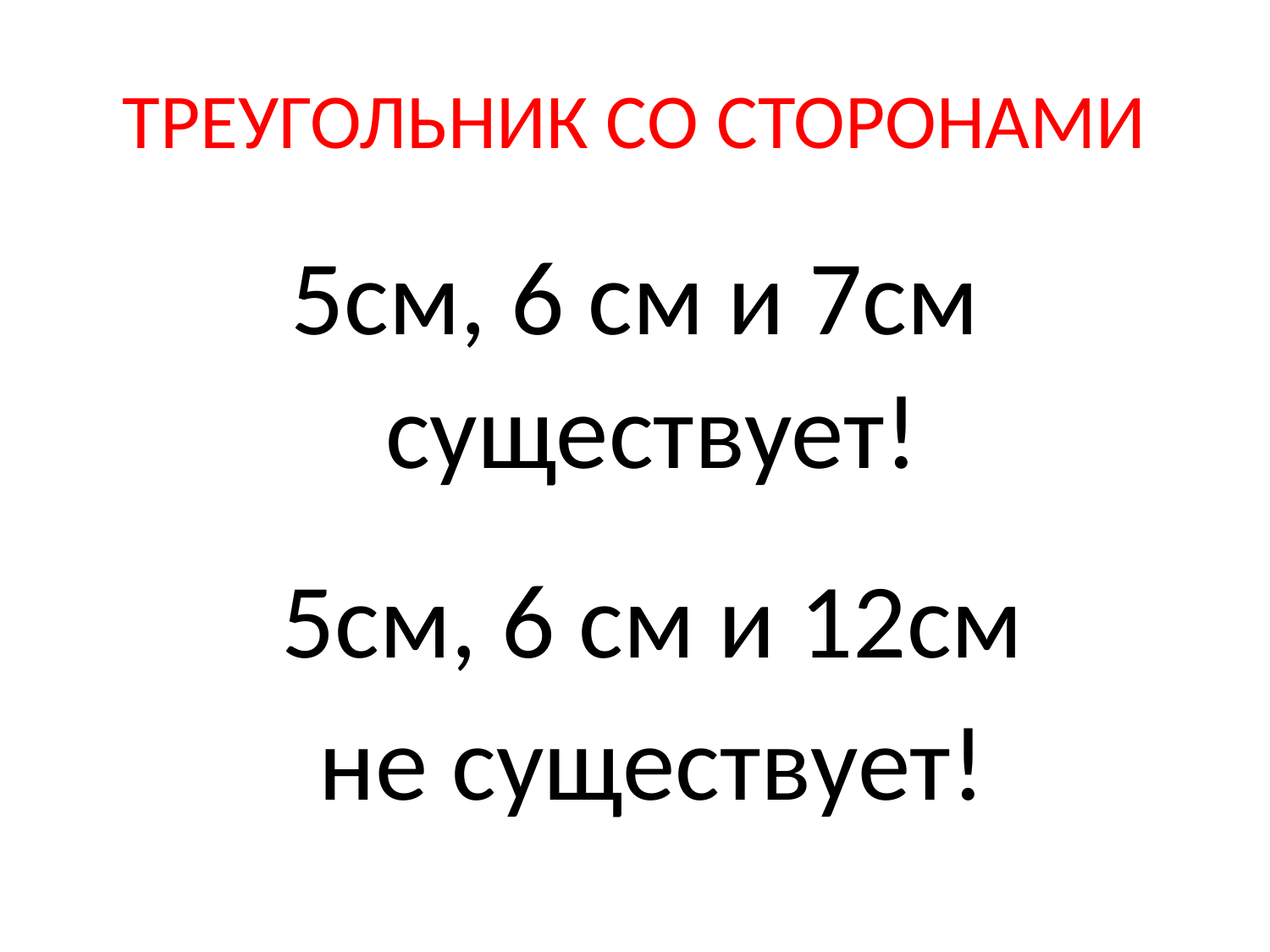

# ТРЕУГОЛЬНИК СО СТОРОНАМИ
5см, 6 см и 7см
существует!
5см, 6 см и 12см
не существует!